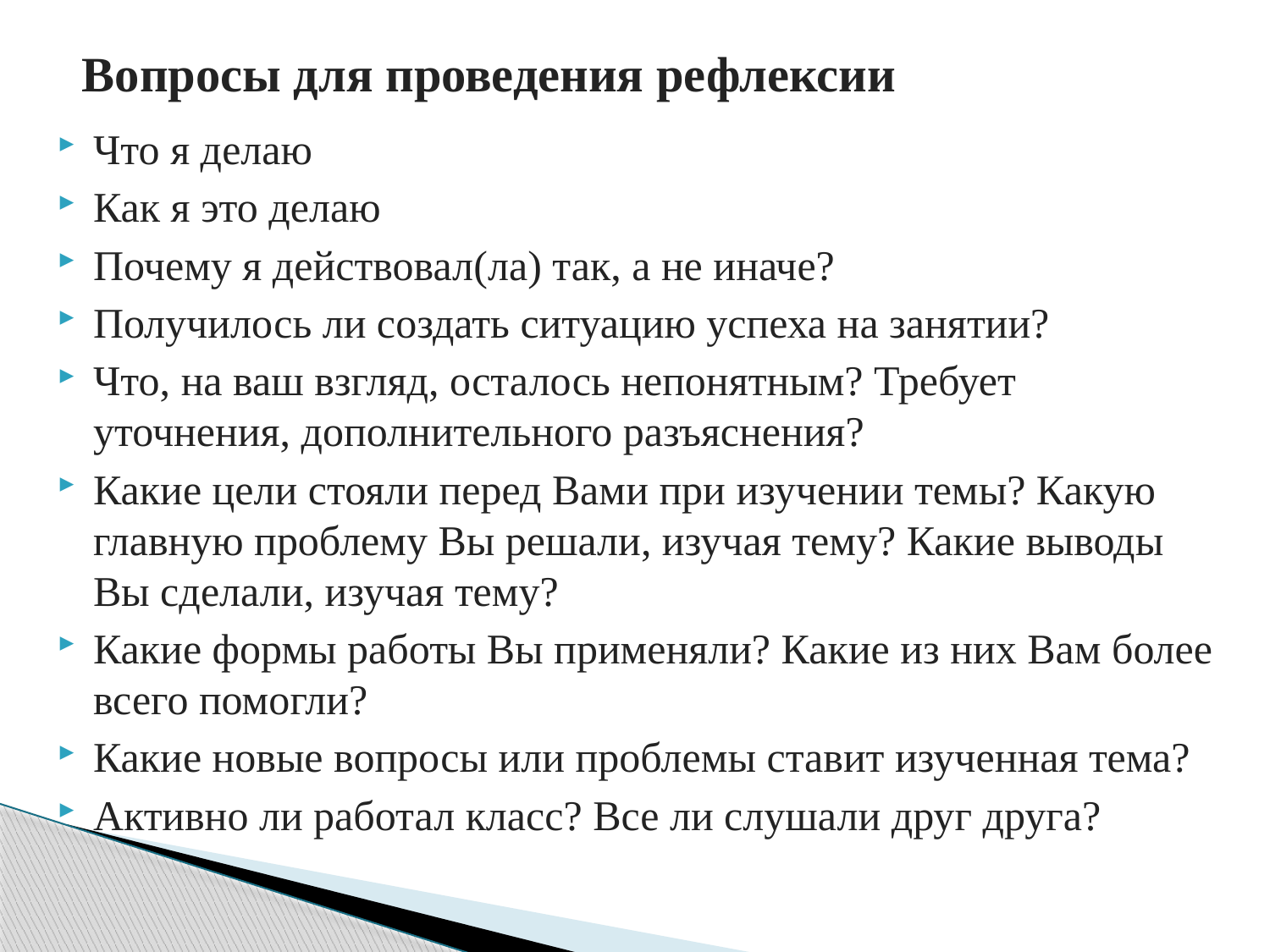

# Вопросы для проведения рефлексии
Что я делаю
Как я это делаю
Почему я действовал(ла) так, а не иначе?
Получилось ли создать ситуацию успеха на занятии?
Что, на ваш взгляд, осталось непонятным? Требует уточнения, дополнительного разъяснения?
Какие цели стояли перед Вами при изучении темы? Какую главную проблему Вы решали, изучая тему? Какие выводы Вы сделали, изучая тему?
Какие формы работы Вы применяли? Какие из них Вам более всего помогли?
Какие новые вопросы или проблемы ставит изученная тема?
Активно ли работал класс? Все ли слушали друг друга?